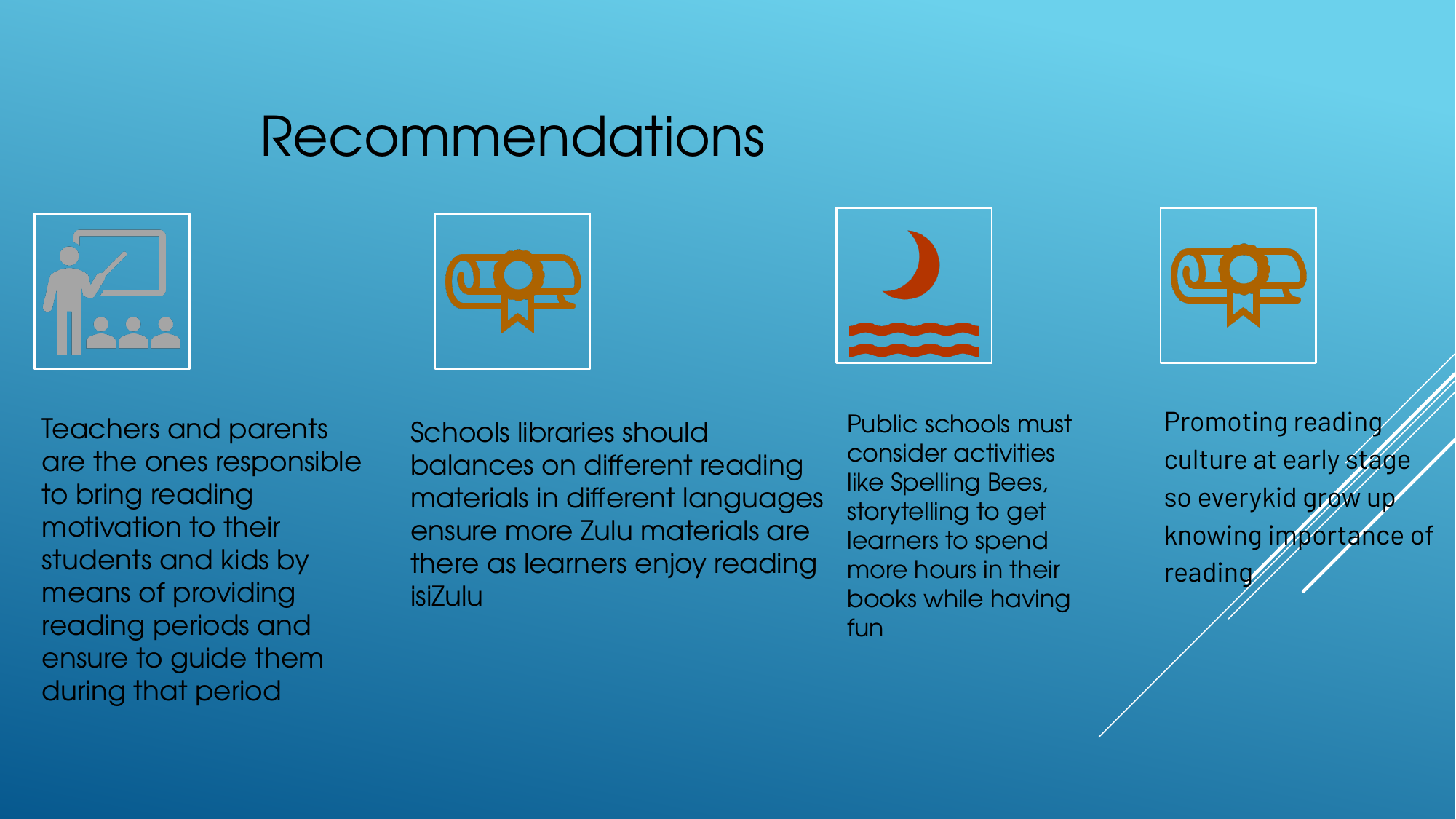

Recommendations

Promoting reading culture at early stage so everykid grow up knowing importance of reading
Public schools must consider activities like Spelling Bees, storytelling to get learners to spend more hours in their books while having fun

Teachers and parents are the ones responsible to bring reading motivation to their students and kids by means of providing reading periods and ensure to guide them during that period

Schools libraries should balances on different reading materials in different languages ensure more Zulu materials are there as learners enjoy reading isiZulu